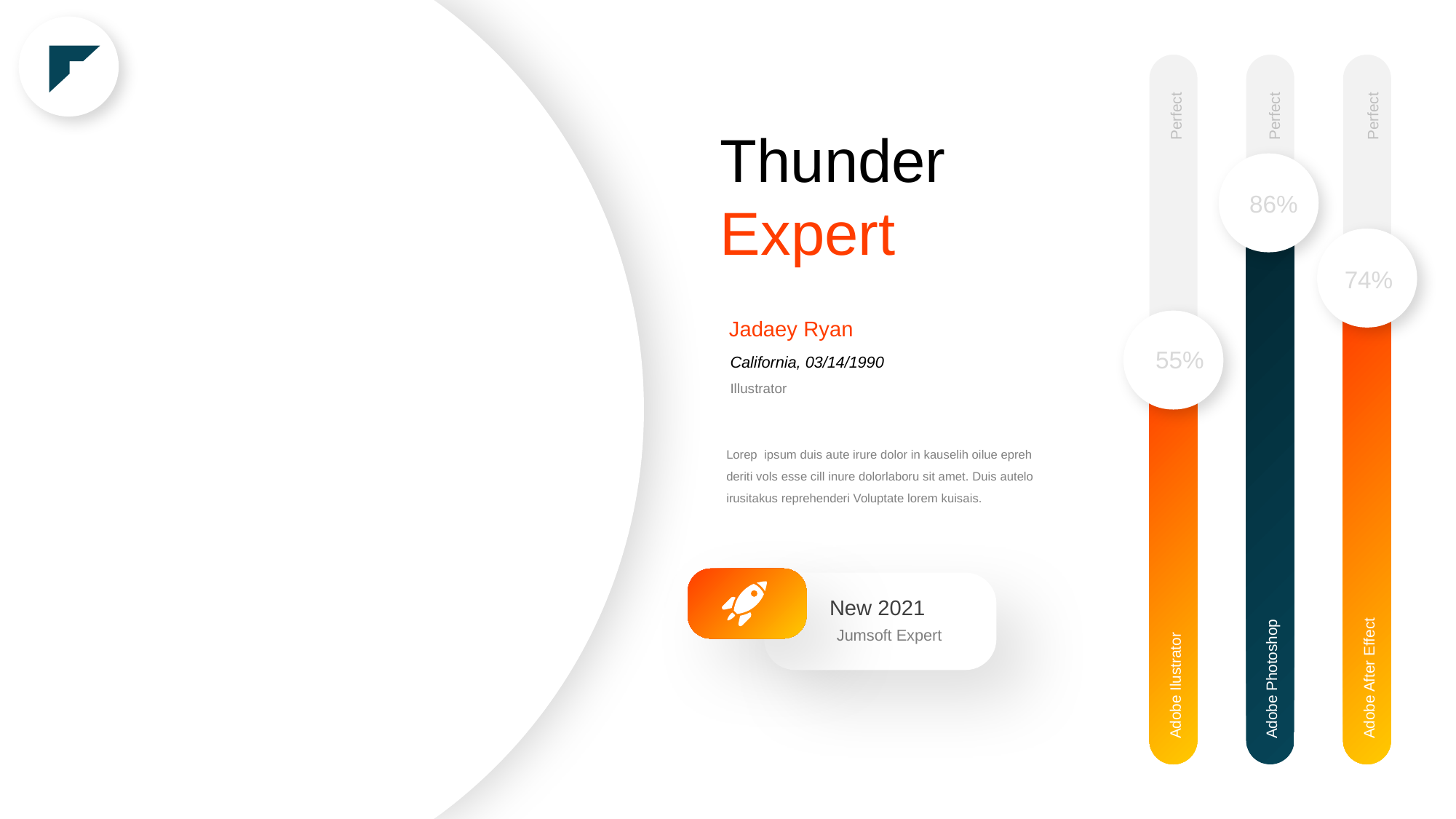

Perfect
Perfect
Perfect
Thunder Expert
86%
74%
Jadaey Ryan
California, 03/14/1990
55%
Illustrator
Lorep  ipsum duis aute irure dolor in kauselih oilue epreh
deriti vols esse cill inure dolorlaboru sit amet. Duis autelo irusitakus reprehenderi Voluptate lorem kuisais.

New 2021
Jumsoft Expert
Adobe Ilustrator
Adobe Photoshop
Adobe After Effect